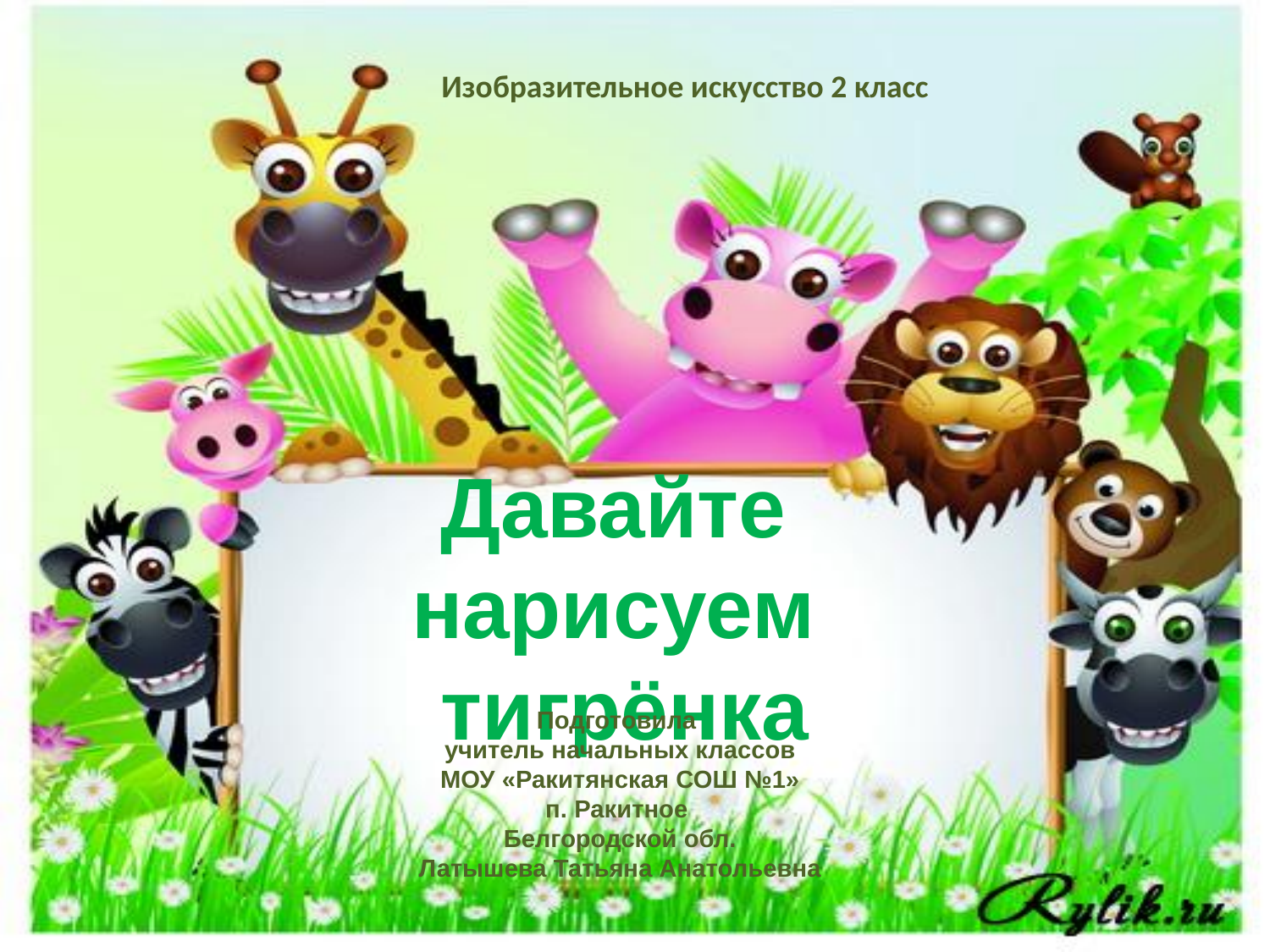

Изобразительное искусство 2 класс
# Давайте нарисуем  тигрёнка
Подготовила
учитель начальных классов
МОУ «Ракитянская СОШ №1»
п. Ракитное
Белгородской обл.
Латышева Татьяна Анатольевна